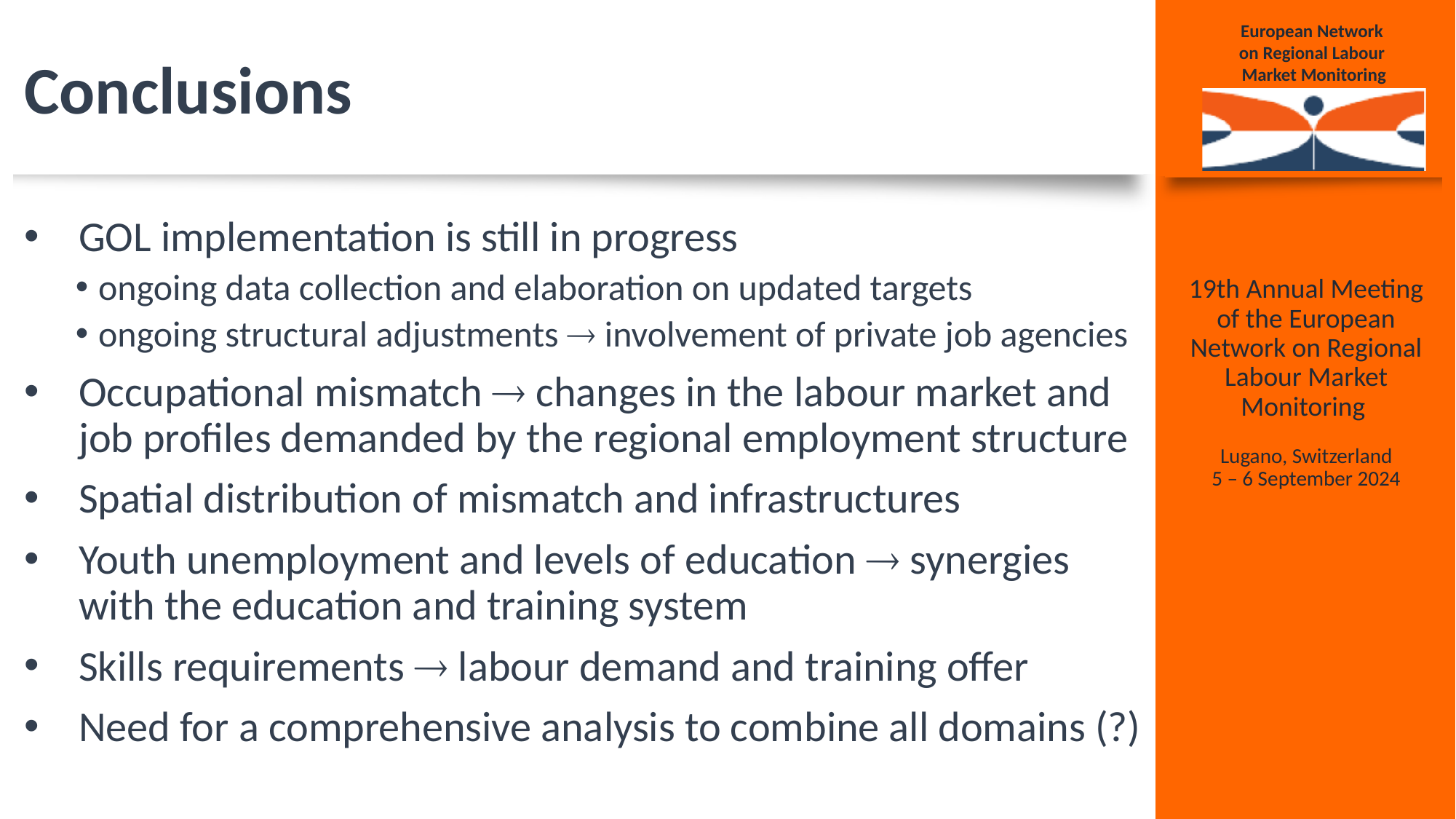

# Conclusions
GOL implementation is still in progress
ongoing data collection and elaboration on updated targets
ongoing structural adjustments → involvement of private job agencies
Occupational mismatch → changes in the labour market and job profiles demanded by the regional employment structure
Spatial distribution of mismatch and infrastructures
Youth unemployment and levels of education → synergies with the education and training system
Skills requirements → labour demand and training offer
Need for a comprehensive analysis to combine all domains (?)